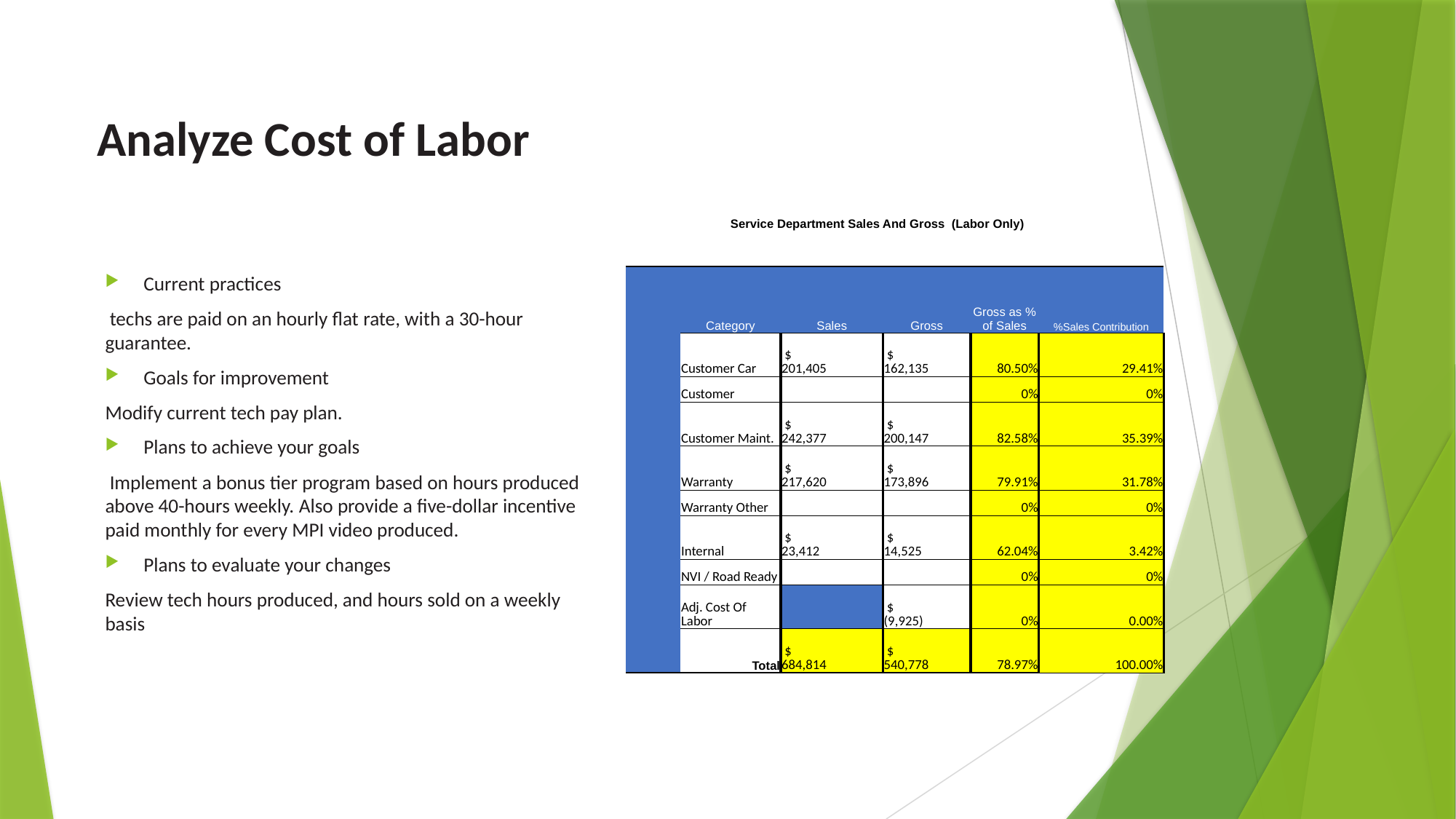

# Analyze Cost of Labor
| Service Department Sales And Gross (Labor Only) |  |  |  |  |  |
| --- | --- | --- | --- | --- | --- |
|  |  |  |  |  |  |
|  | Category | Sales | Gross | Gross as % of Sales | %Sales Contribution |
|  | Customer Car | $ 201,405 | $ 162,135 | 80.50% | 29.41% |
|  | Customer |  |  | 0% | 0% |
|  | Customer Maint. | $ 242,377 | $ 200,147 | 82.58% | 35.39% |
|  | Warranty | $ 217,620 | $ 173,896 | 79.91% | 31.78% |
|  | Warranty Other |  |  | 0% | 0% |
|  | Internal | $ 23,412 | $ 14,525 | 62.04% | 3.42% |
|  | NVI / Road Ready |  |  | 0% | 0% |
|  | Adj. Cost Of Labor |  | $ (9,925) | 0% | 0.00% |
|  | Total | $ 684,814 | $ 540,778 | 78.97% | 100.00% |

Current practices
 techs are paid on an hourly flat rate, with a 30-hour guarantee.
Goals for improvement
Modify current tech pay plan.
Plans to achieve your goals
 Implement a bonus tier program based on hours produced above 40-hours weekly. Also provide a five-dollar incentive paid monthly for every MPI video produced.
Plans to evaluate your changes
Review tech hours produced, and hours sold on a weekly basis